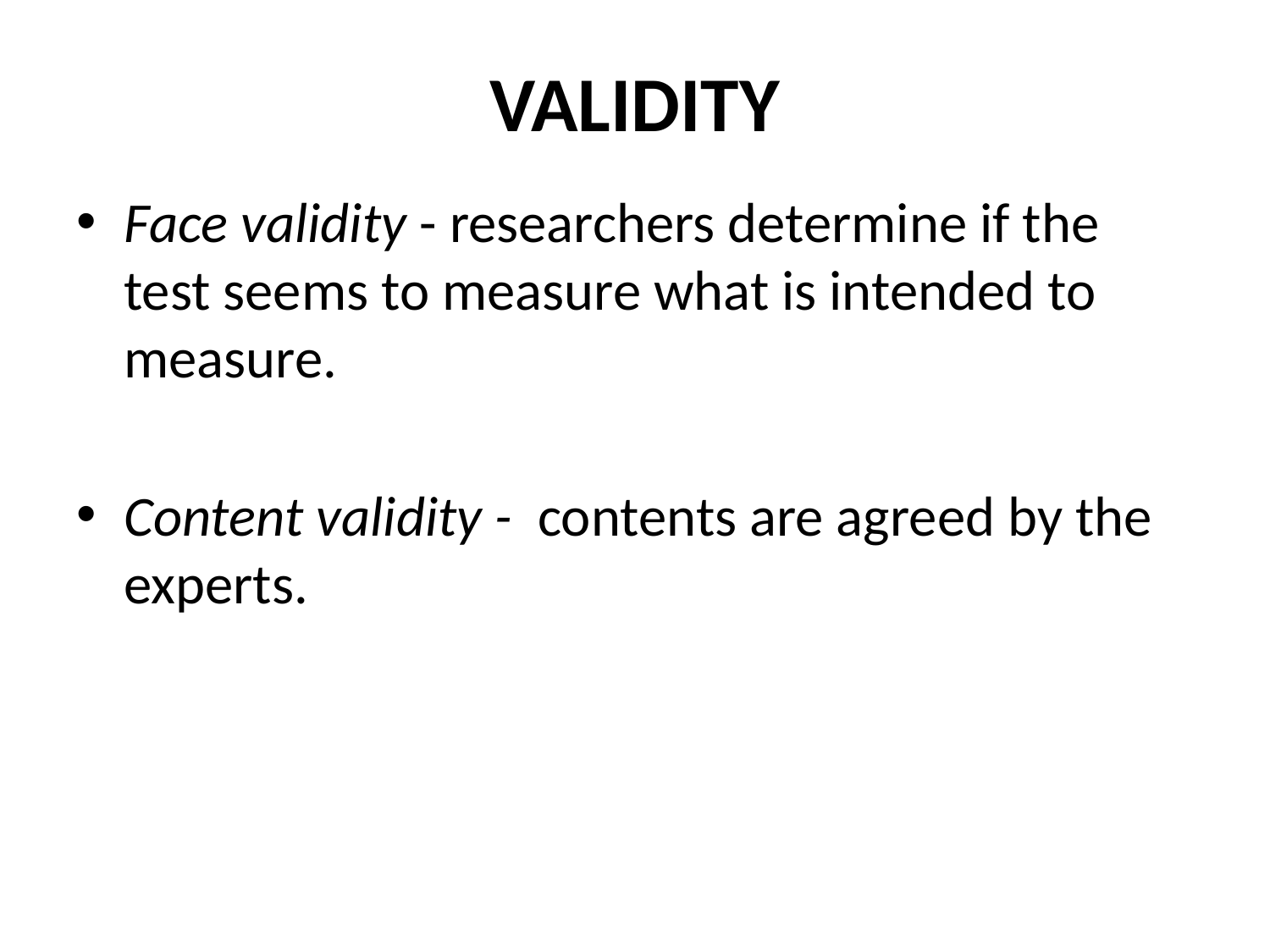

# VALIDITY
Face validity - researchers determine if the test seems to measure what is intended to measure.

Content validity -  contents are agreed by the experts.